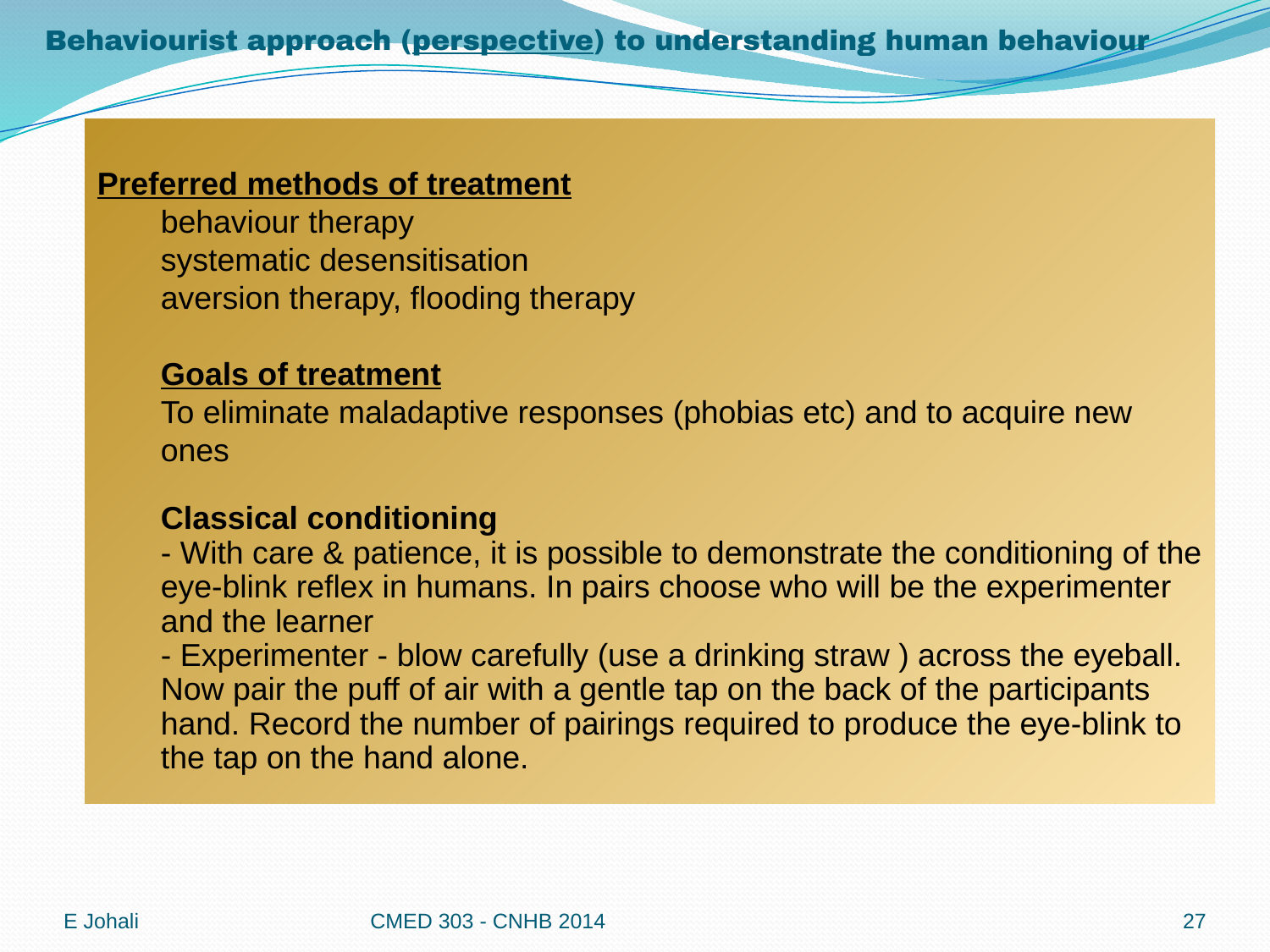

# Behaviourist approach (perspective) to understanding human behaviour

Preferred methods of treatment
behaviour therapy
systematic desensitisation
aversion therapy, flooding therapy

Goals of treatment
To eliminate maladaptive responses (phobias etc) and to acquire new ones

Classical conditioning
- With care & patience, it is possible to demonstrate the conditioning of the eye-blink reflex in humans. In pairs choose who will be the experimenter and the learner
- Experimenter - blow carefully (use a drinking straw ) across the eyeball. Now pair the puff of air with a gentle tap on the back of the participants hand. Record the number of pairings required to produce the eye-blink to the tap on the hand alone.

E Johali
CMED 303 - CNHB 2014
27